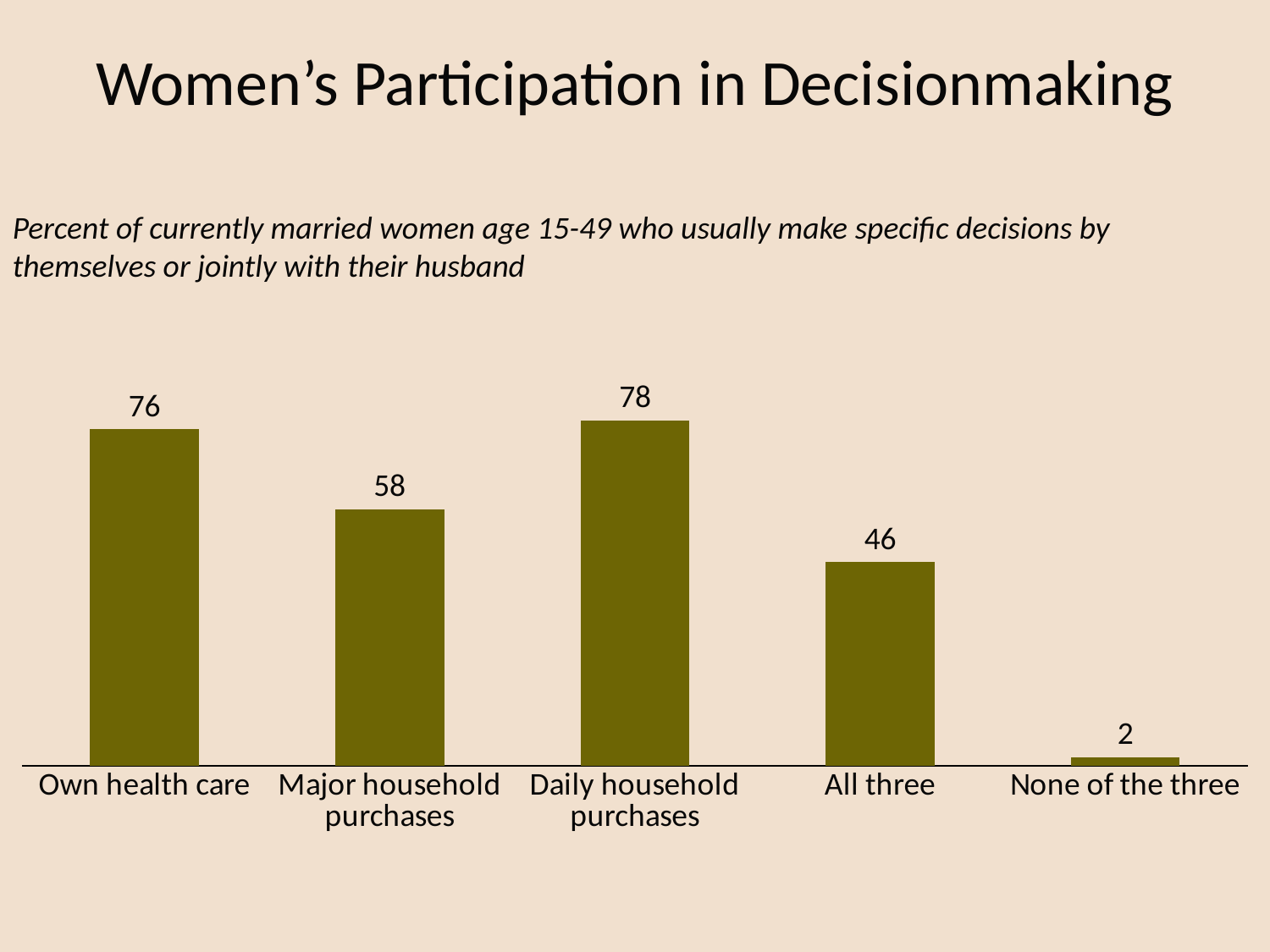

# Women’s Participation in Decisionmaking
Percent of currently married women age 15-49 who usually make specific decisions by themselves or jointly with their husband

### Chart

| Category | Column1 |
|---|---|
| Own health care | 76.0 |
| Major household purchases | 58.0 |
| Daily household purchases | 78.0 |
| All three | 46.0 |
| None of the three | 2.0 |